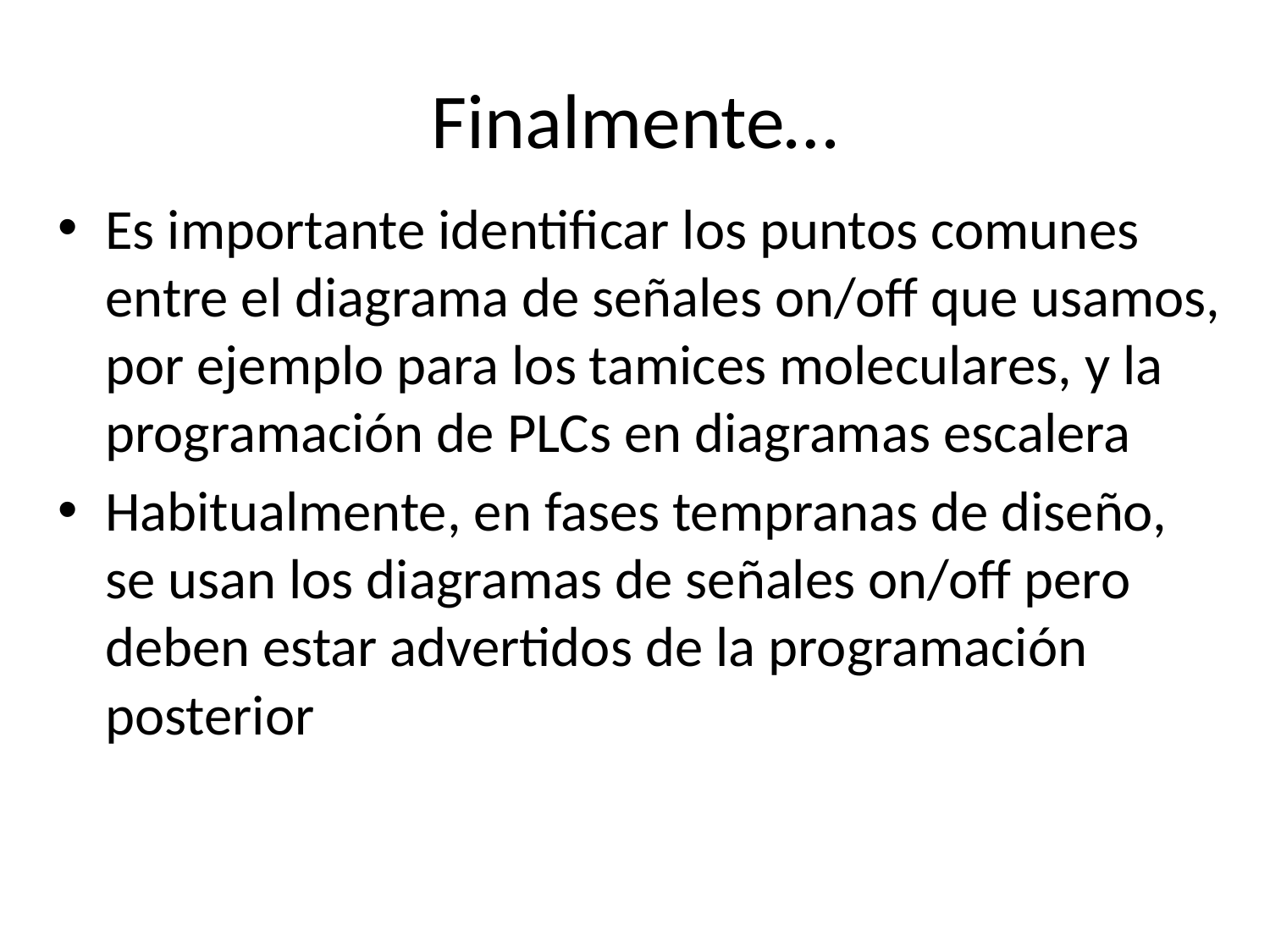

# Finalmente…
Es importante identificar los puntos comunes entre el diagrama de señales on/off que usamos, por ejemplo para los tamices moleculares, y la programación de PLCs en diagramas escalera
Habitualmente, en fases tempranas de diseño, se usan los diagramas de señales on/off pero deben estar advertidos de la programación posterior